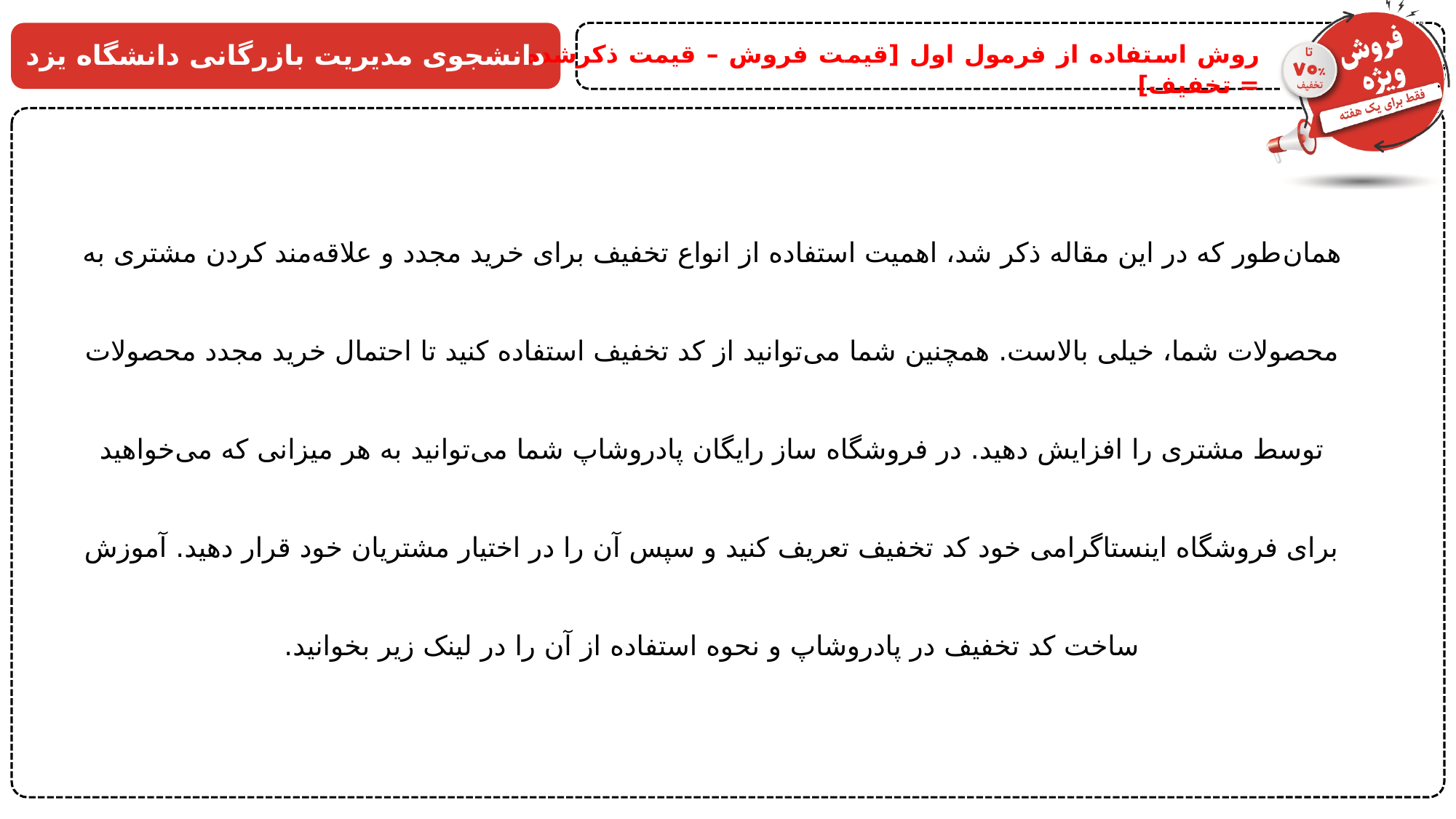

دانشجوی مدیریت بازرگانی دانشگاه یزد
روش استفاده از فرمول اول [قیمت فروش – قیمت ذکرشده = تخفیف]
همان‌طور که در این مقاله ذکر شد، اهمیت استفاده از انواع تخفیف برای خرید مجدد و علاقه‌مند کردن مشتری به محصولات شما، خیلی بالاست. همچنین شما می‌توانید از کد تخفیف استفاده کنید تا احتمال خرید مجدد محصولات توسط مشتری را افزایش دهید. در فروشگاه ساز رایگان پادروشاپ شما می‌توانید به هر میزانی که می‌خواهید برای فروشگاه اینستاگرامی خود کد تخفیف تعریف کنید و سپس آن را در اختیار مشتریان خود قرار دهید. آموزش ساخت کد تخفیف در پادروشاپ و نحوه استفاده از آن را در لینک زیر بخوانید.